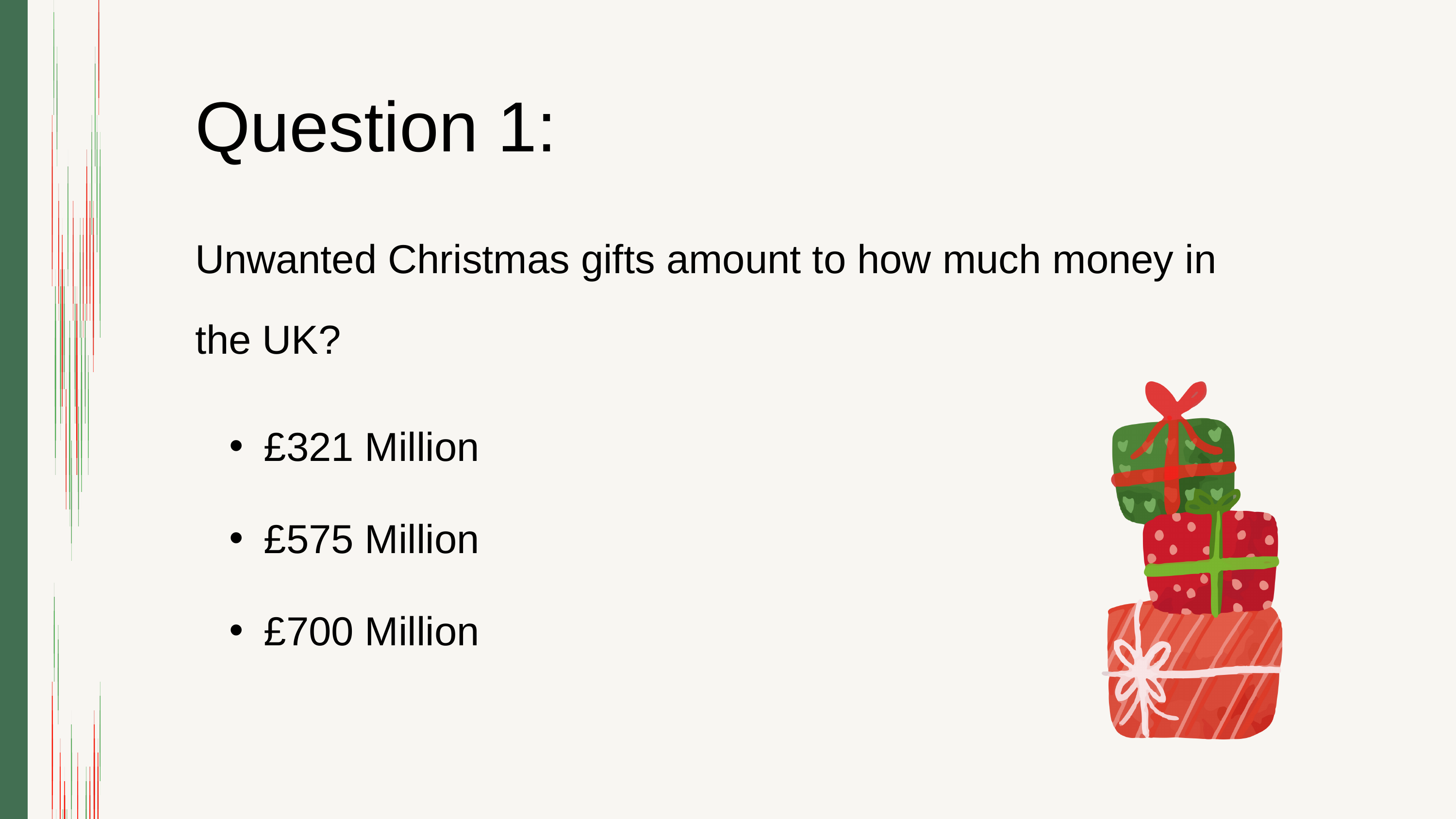

Question 1:
Unwanted Christmas gifts amount to how much money in the UK?

£321 Million
£575 Million
£700 Million